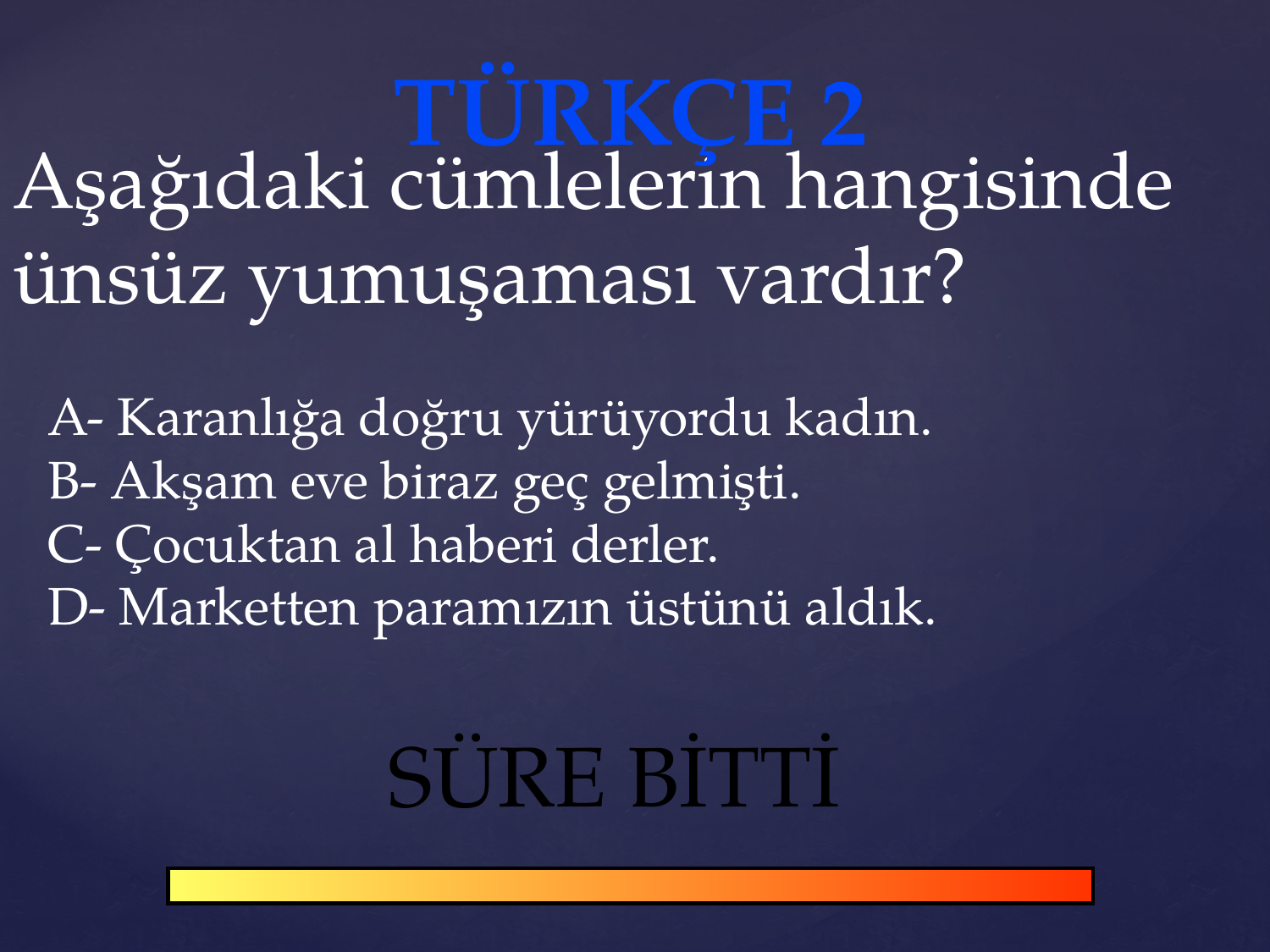

TÜRKÇE 2
# Aşağıdaki cümlelerin hangisinde ünsüz yumuşaması vardır?
A- Karanlığa doğru yürüyordu kadın.
B- Akşam eve biraz geç gelmişti.
C- Çocuktan al haberi derler.
D- Marketten paramızın üstünü aldık.
SÜRE BİTTİ